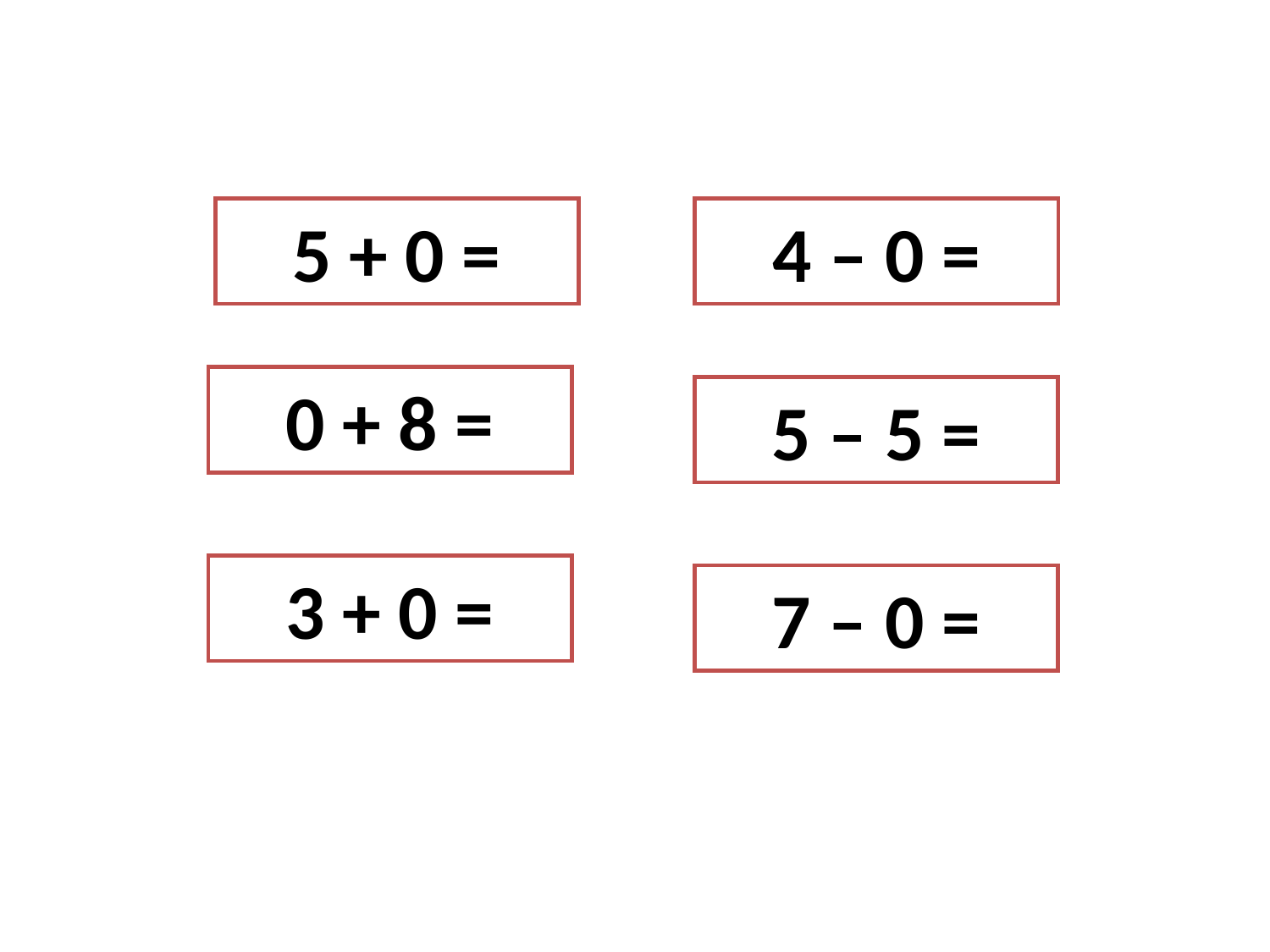

5 + 0 =
4 – 0 =
0 + 8 =
5 – 5 =
3 + 0 =
7 – 0 =